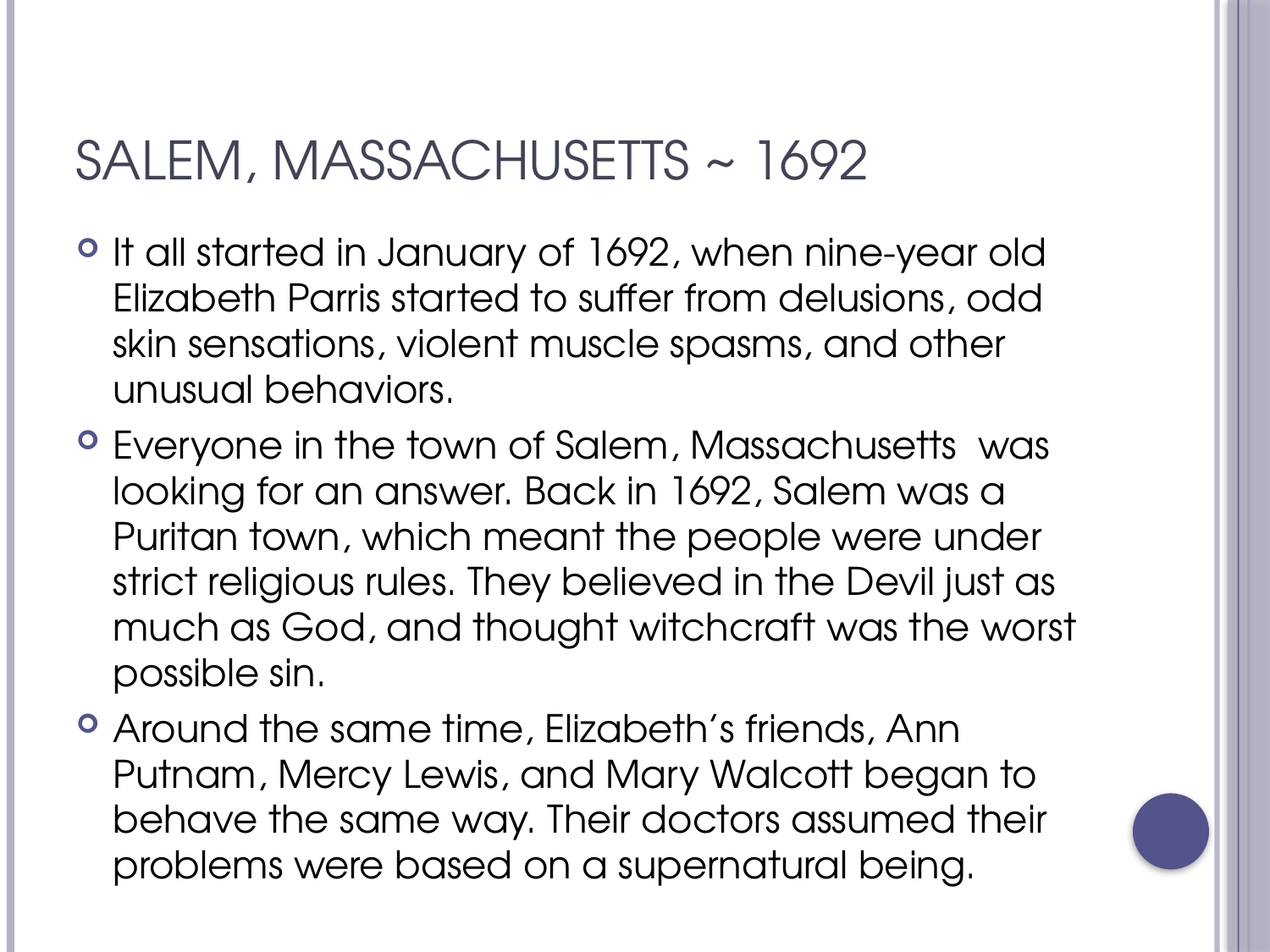

# Salem, Massachusetts ~ 1692
It all started in January of 1692, when nine-year old Elizabeth Parris started to suffer from delusions, odd skin sensations, violent muscle spasms, and other unusual behaviors.
Everyone in the town of Salem, Massachusetts  was looking for an answer. Back in 1692, Salem was a Puritan town, which meant the people were under strict religious rules. They believed in the Devil just as much as God, and thought witchcraft was the worst possible sin.
Around the same time, Elizabeth’s friends, Ann Putnam, Mercy Lewis, and Mary Walcott began to behave the same way. Their doctors assumed their problems were based on a supernatural being.